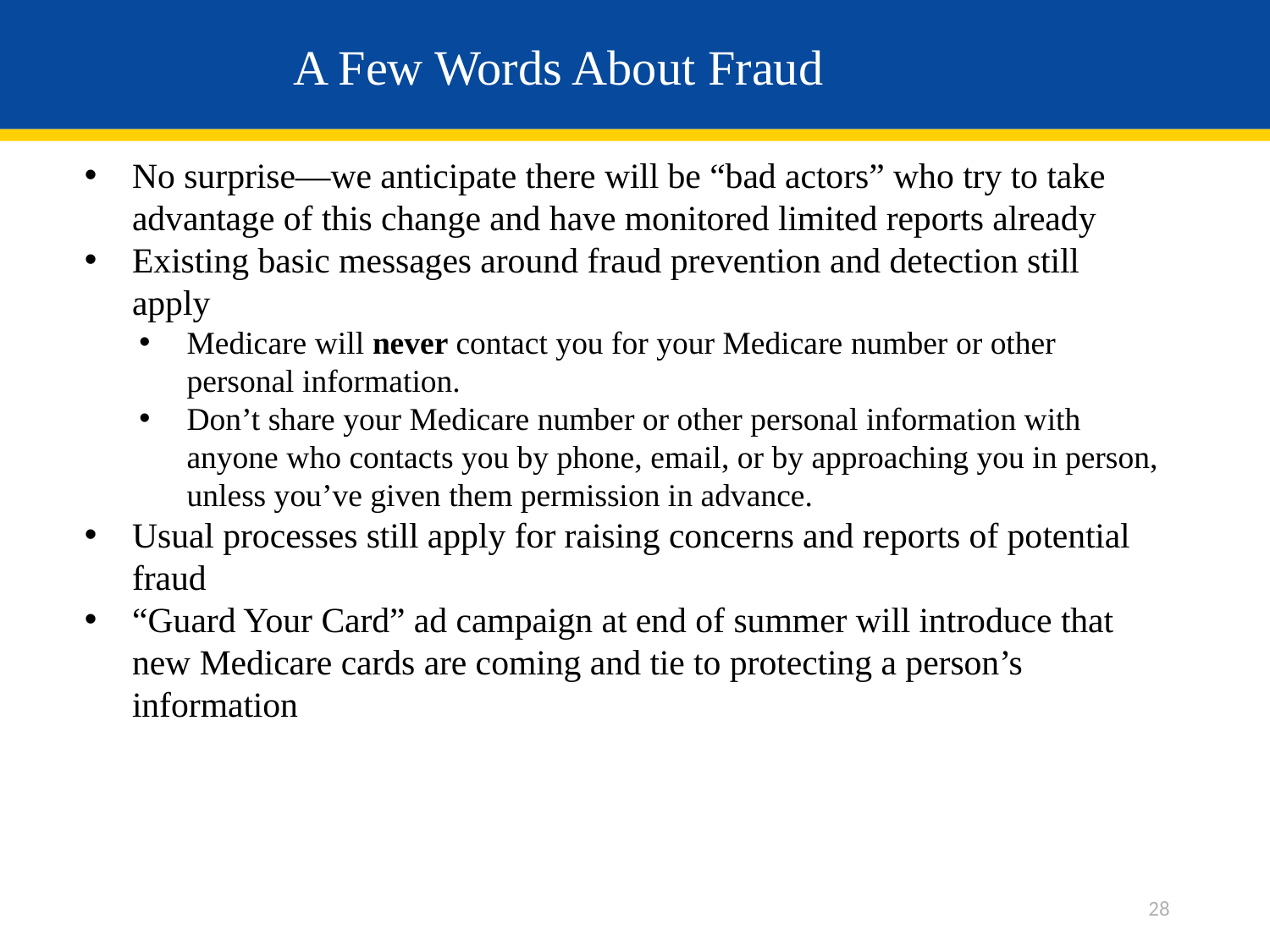

# A Few Words About Fraud
No surprise—we anticipate there will be “bad actors” who try to take advantage of this change and have monitored limited reports already
Existing basic messages around fraud prevention and detection still apply
Medicare will never contact you for your Medicare number or other personal information.
Don’t share your Medicare number or other personal information with anyone who contacts you by phone, email, or by approaching you in person, unless you’ve given them permission in advance.
Usual processes still apply for raising concerns and reports of potential fraud
“Guard Your Card” ad campaign at end of summer will introduce that new Medicare cards are coming and tie to protecting a person’s information

28